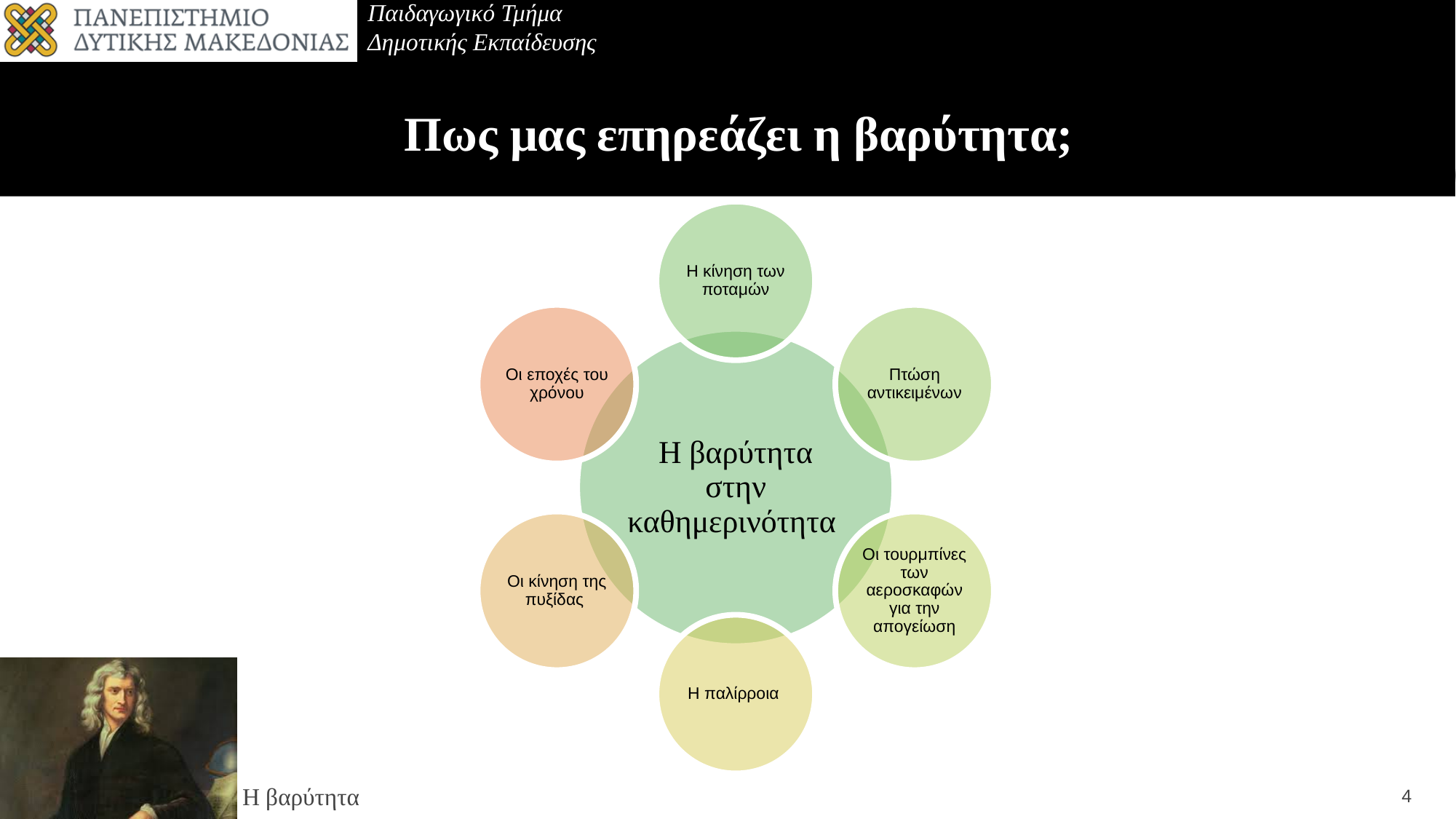

# Πως μας επηρεάζει η βαρύτητα;
Η βαρύτητα στην καθημερινότητα
Η κίνηση των ποταμών
Πτώση αντικειμένων
Οι τουρμπίνες των αεροσκαφών για την απογείωση
Η παλίρροια
Οι κίνηση της πυξίδας
Οι εποχές του χρόνου
4
Η βαρύτητα